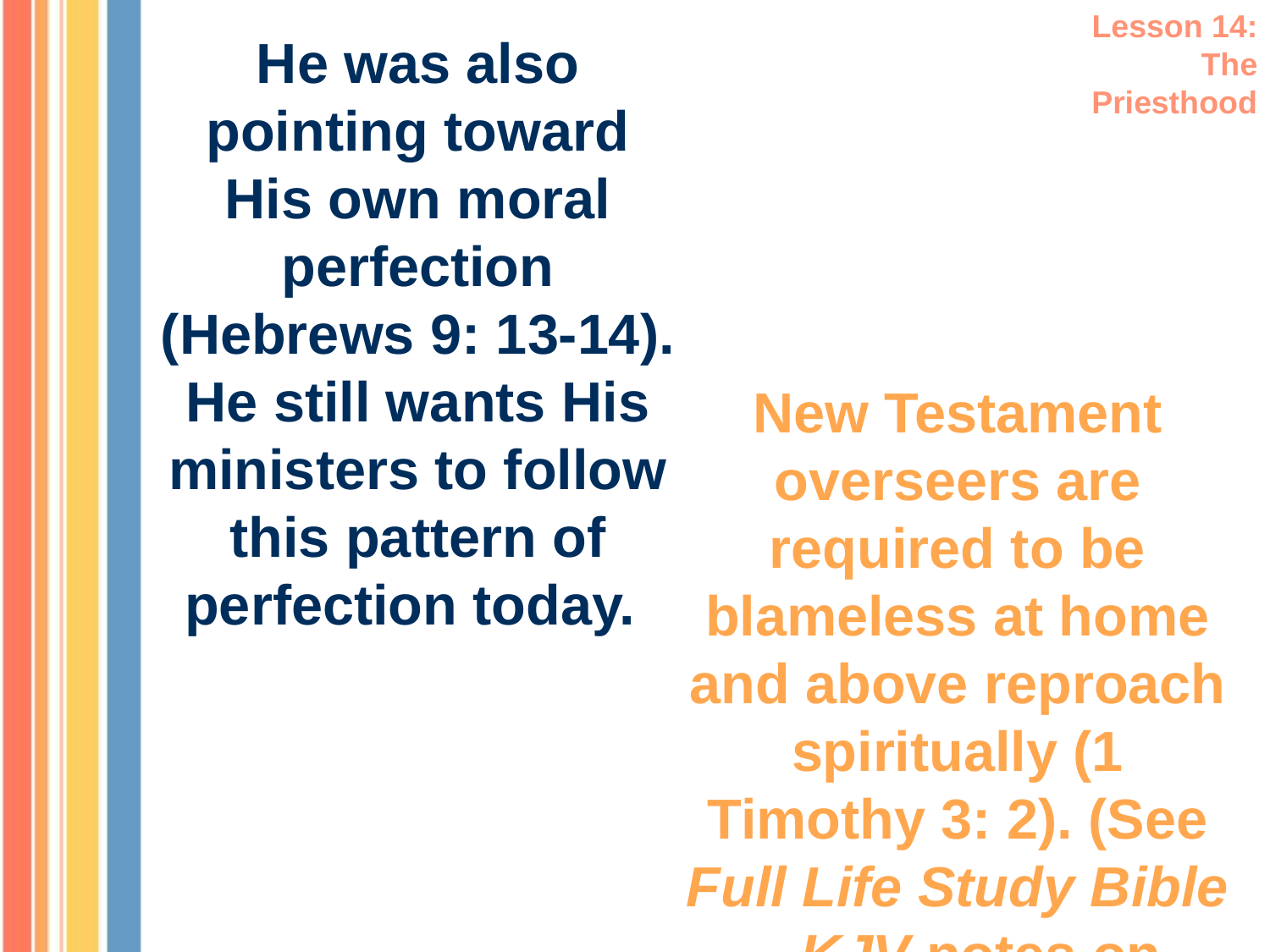

Lesson 14: The Priesthood
He was also pointing toward His own moral perfection (Hebrews 9: 13-14). He still wants His ministers to follow this pattern of perfection today.
New Testament overseers are required to be blameless at home and above reproach spiritually (1 Timothy 3: 2). (See Full Life Study Bible – KJV notes on Leviticus 21:17.)